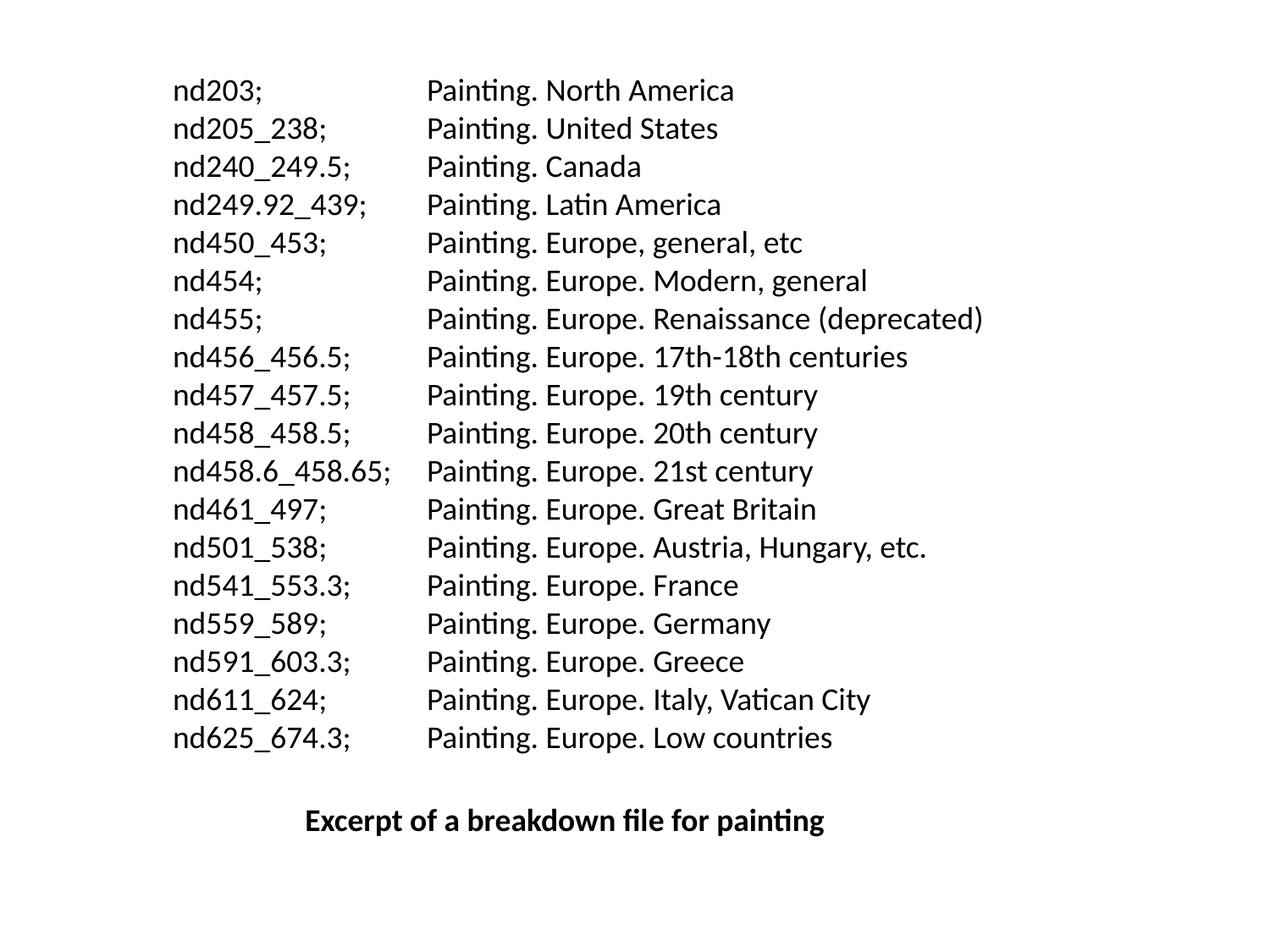

nd203;		Painting. North America
nd205_238;	Painting. United States
nd240_249.5;	Painting. Canada
nd249.92_439;	Painting. Latin America
nd450_453;	Painting. Europe, general, etc
nd454;		Painting. Europe. Modern, general
nd455;		Painting. Europe. Renaissance (deprecated)
nd456_456.5;	Painting. Europe. 17th-18th centuries
nd457_457.5;	Painting. Europe. 19th century
nd458_458.5;	Painting. Europe. 20th century
nd458.6_458.65;	Painting. Europe. 21st century
nd461_497;	Painting. Europe. Great Britain
nd501_538;	Painting. Europe. Austria, Hungary, etc.
nd541_553.3;	Painting. Europe. France
nd559_589;	Painting. Europe. Germany
nd591_603.3;	Painting. Europe. Greece
nd611_624;	Painting. Europe. Italy, Vatican City
nd625_674.3;	Painting. Europe. Low countries
Excerpt of a breakdown file for painting